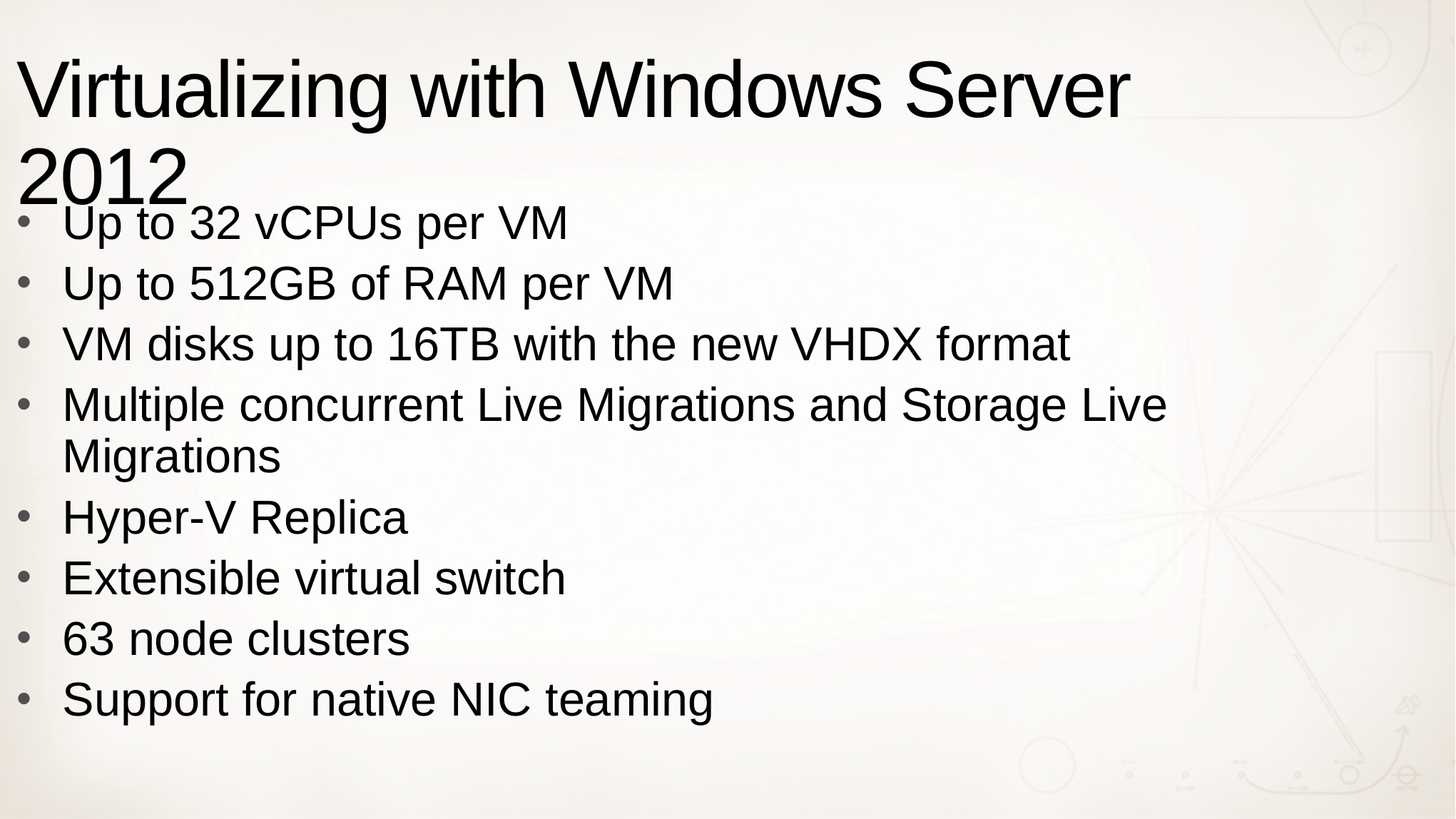

Virtualizing with Windows Server 2012
Up to 32 vCPUs per VM
Up to 512GB of RAM per VM
VM disks up to 16TB with the new VHDX format
Multiple concurrent Live Migrations and Storage Live Migrations
Hyper-V Replica
Extensible virtual switch
63 node clusters
Support for native NIC teaming